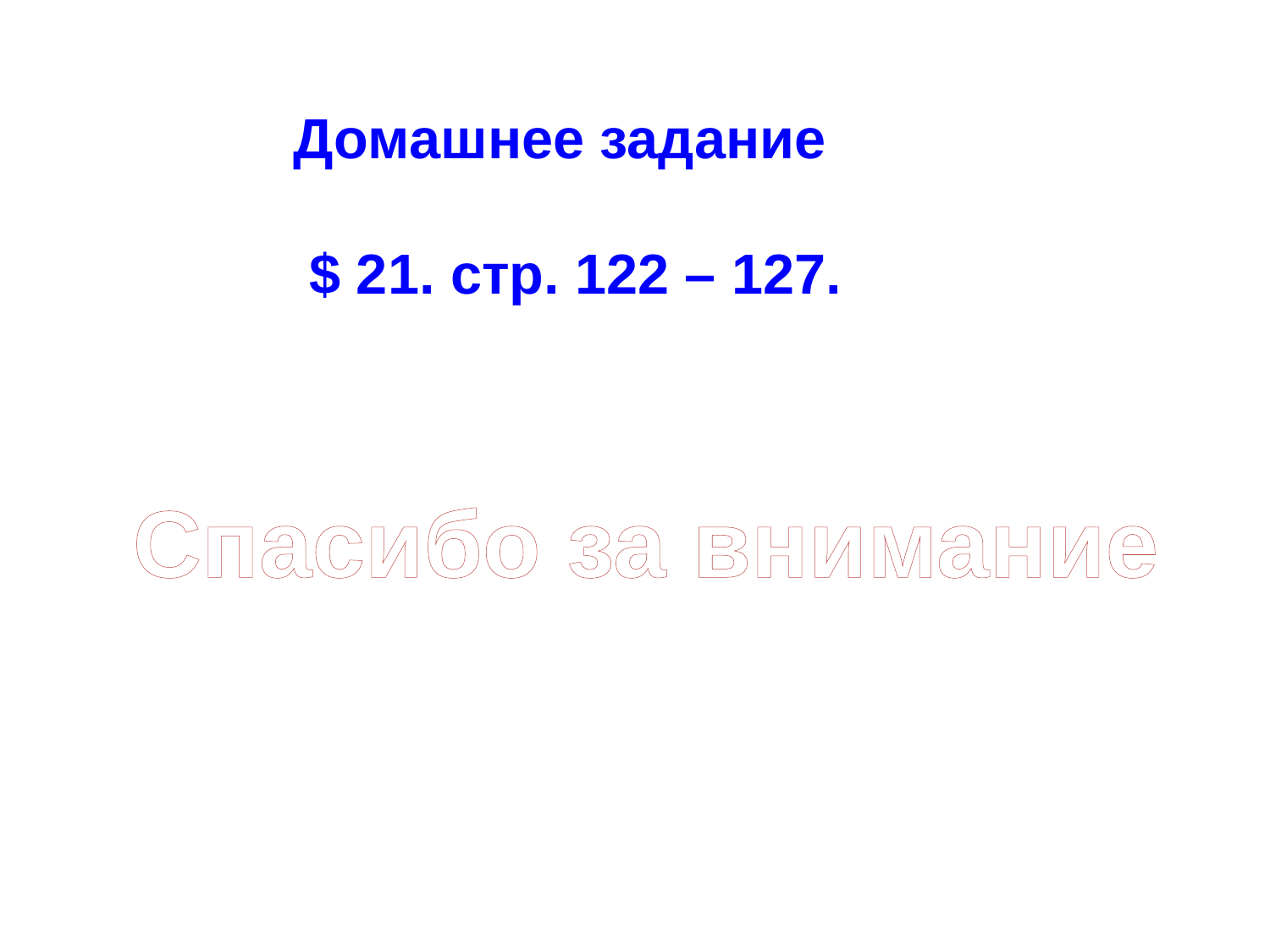

Домашнее задание

  $ 21. стр. 122 – 127.
Спасибо за внимание